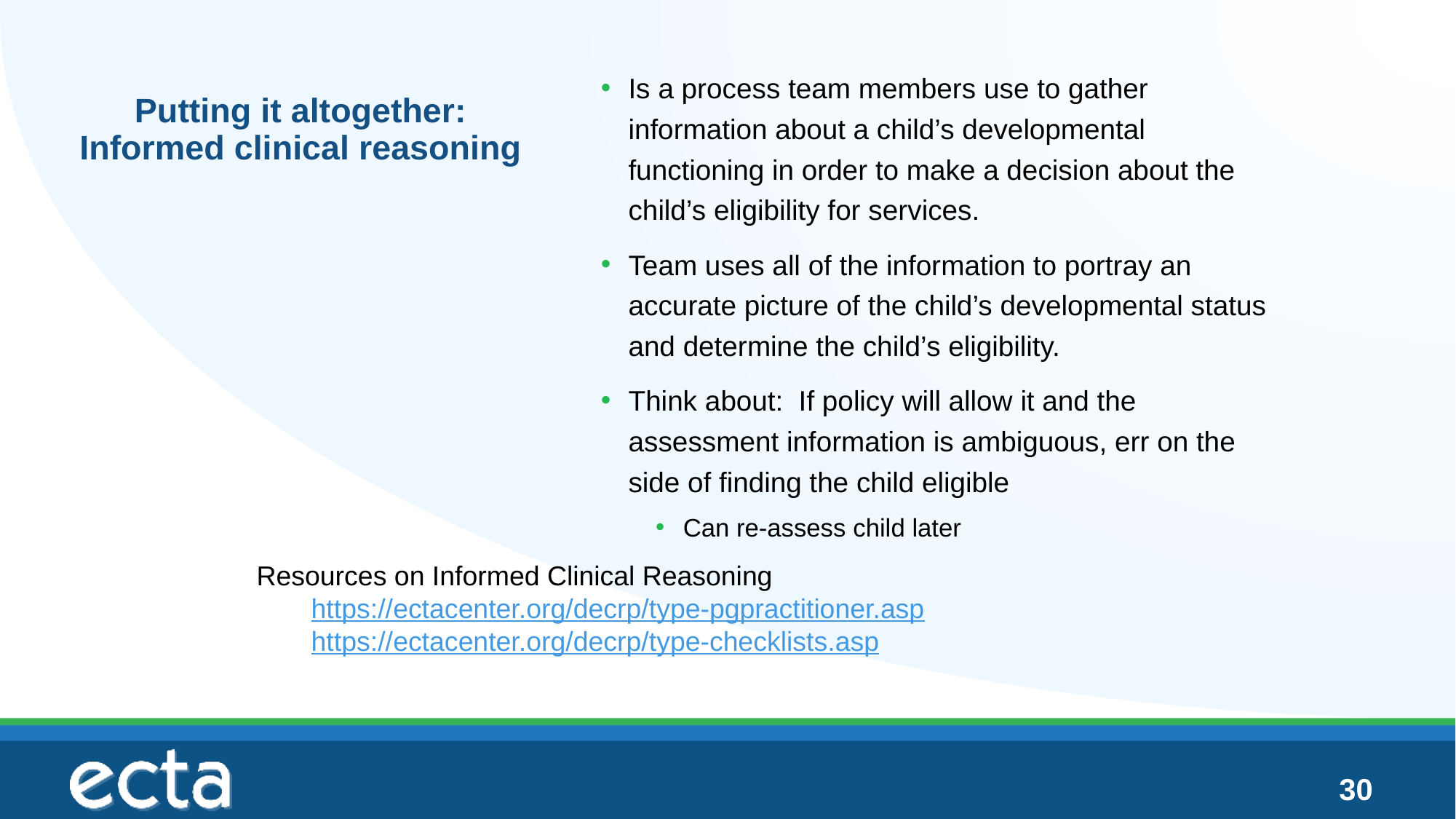

Is a process team members use to gather information about a child’s developmental functioning in order to make a decision about the child’s eligibility for services.
Team uses all of the information to portray an accurate picture of the child’s developmental status and determine the child’s eligibility.
Think about:  If policy will allow it and the assessment information is ambiguous, err on the side of finding the child eligible
Can re-assess child later
# Putting it altogether: Informed clinical reasoning
Resources on Informed Clinical Reasoning
https://ectacenter.org/decrp/type-pgpractitioner.asp
https://ectacenter.org/decrp/type-checklists.asp

30